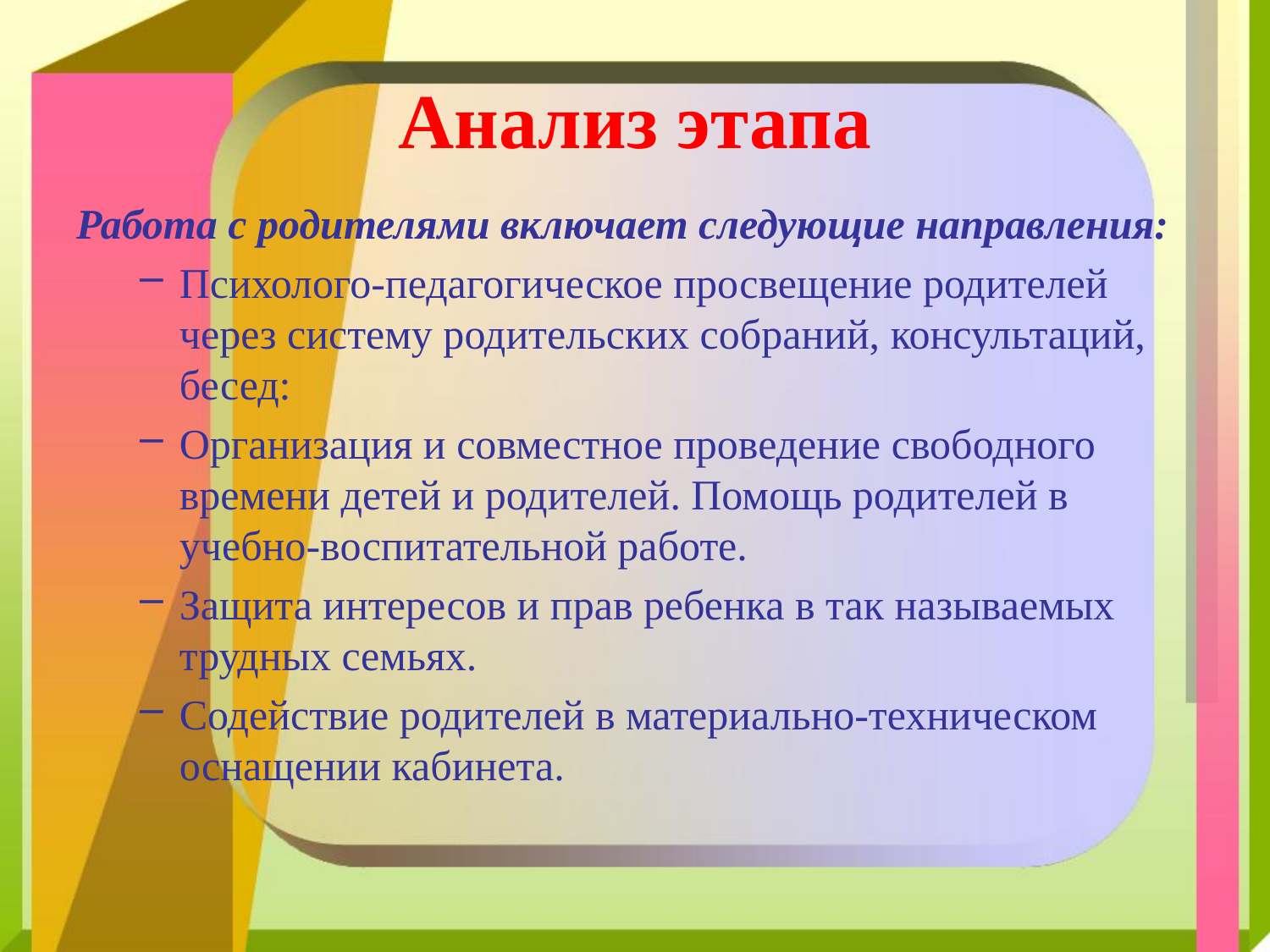

# Анализ этапа
Работа с родителями включает следующие направления:
Психолого-педагогическое просвещение родителей через систему родительских собраний, консультаций, бесед:
Организация и совместное проведение свободного времени детей и родителей. Помощь родителей в учебно-воспитательной работе.
Защита интересов и прав ребенка в так называемых трудных семьях.
Содействие родителей в материально-техническом оснащении кабинета.